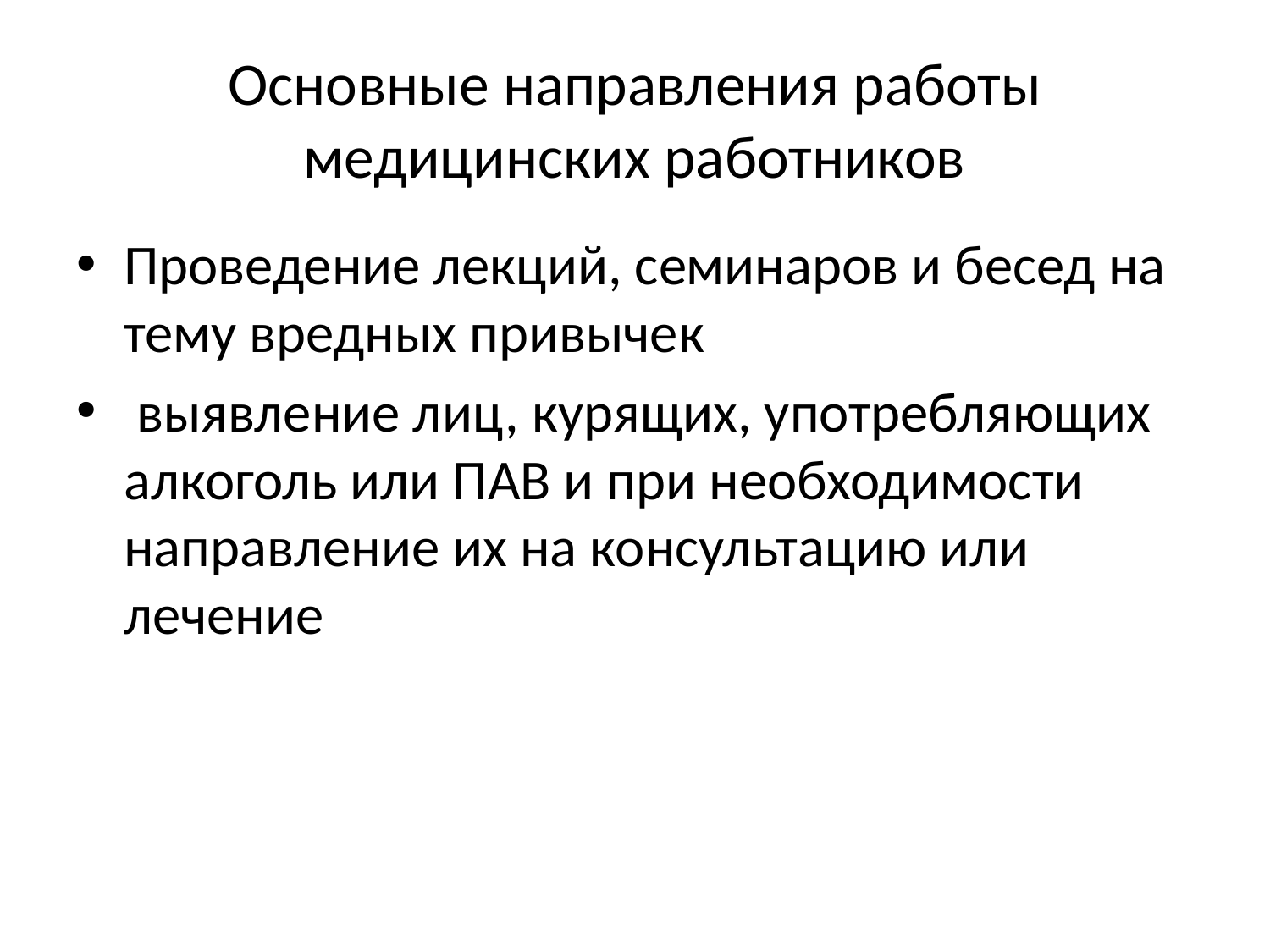

# Основные направления работы медицинских работников
Проведение лекций, семинаров и бесед на тему вредных привычек
 выявление лиц, курящих, употребляющих алкоголь или ПАВ и при необходимости направление их на консультацию или лечение